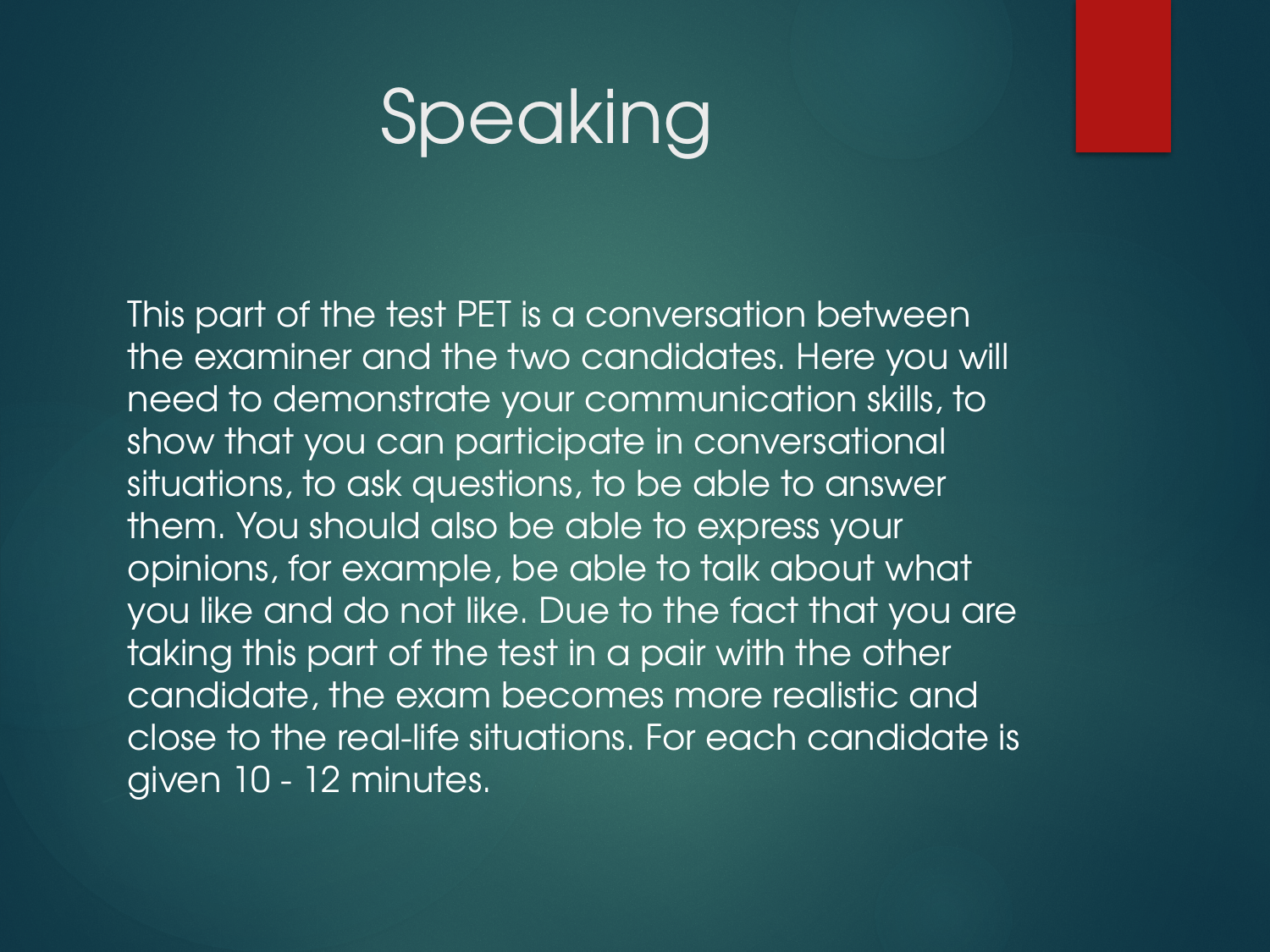

# Speaking
This part of the test PET is a conversation between the examiner and the two candidates. Here you will need to demonstrate your communication skills, to show that you can participate in conversational situations, to ask questions, to be able to answer them. You should also be able to express your opinions, for example, be able to talk about what you like and do not like. Due to the fact that you are taking this part of the test in a pair with the other candidate, the exam becomes more realistic and close to the real-life situations. For each candidate is given 10 - 12 minutes.